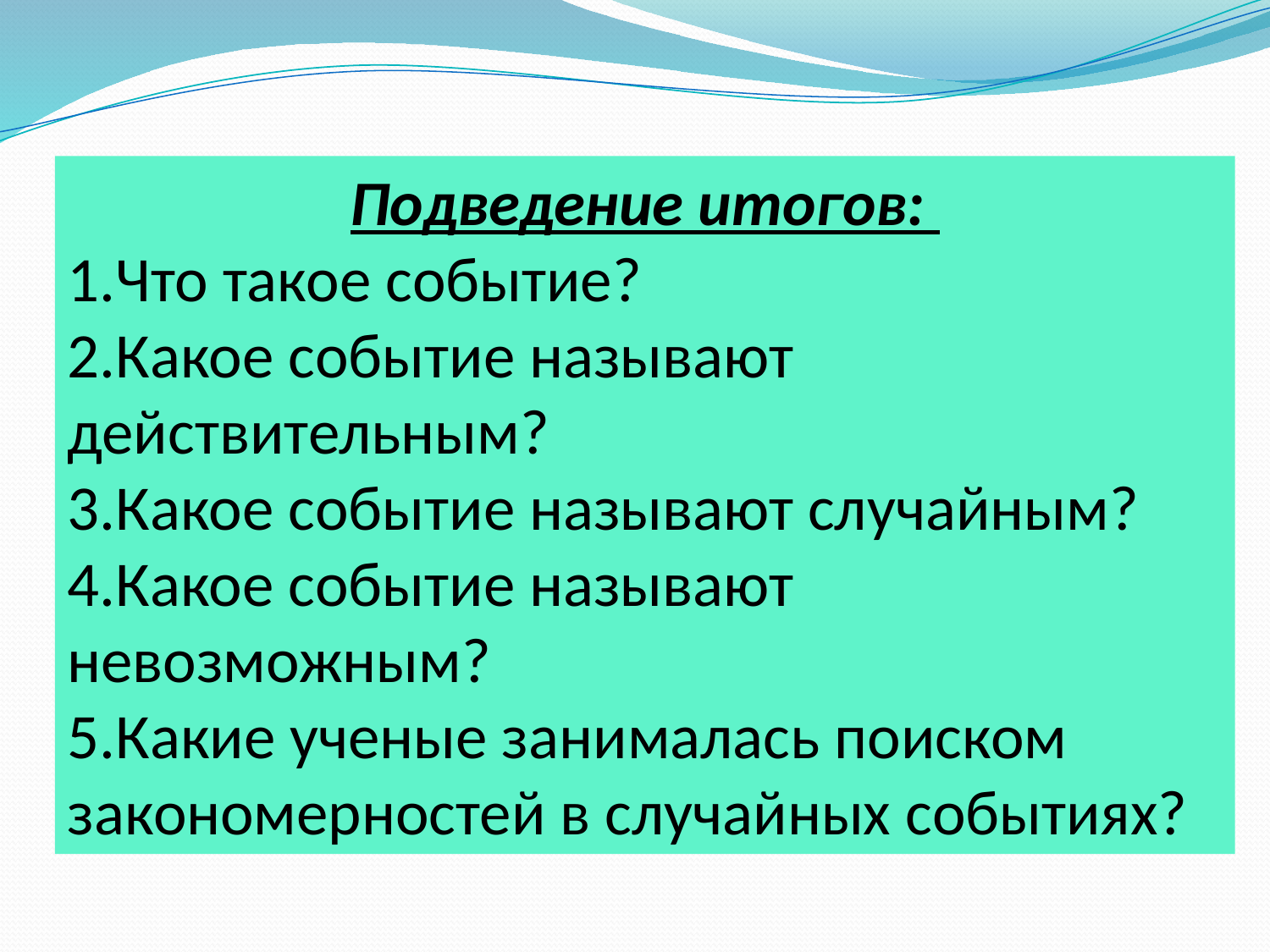

Подведение итогов:
Что такое событие?
Какое событие называют действительным?
Какое событие называют случайным?
Какое событие называют невозможным?
Какие ученые занималась поиском закономерностей в случайных событиях?